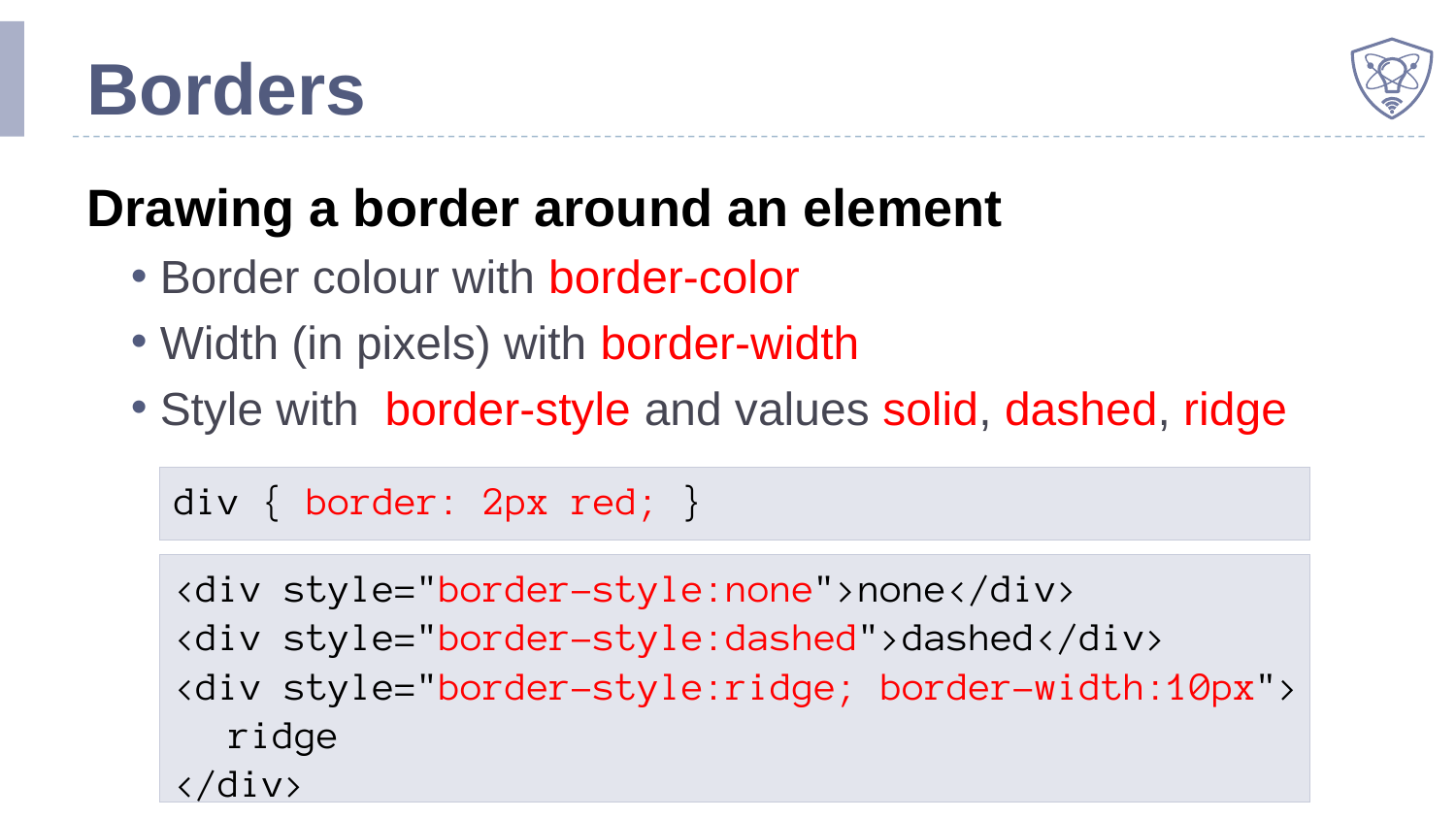

# Borders
Drawing a border around an element
Border colour with border-color
Width (in pixels) with border-width
Style with  border-style and values solid, dashed, ridge
div { border: 2px red; }
<div style="border-style:none">none</div>
<div style="border-style:dashed">dashed</div>
<div style="border-style:ridge; border-width:10px">
	ridge
</div>